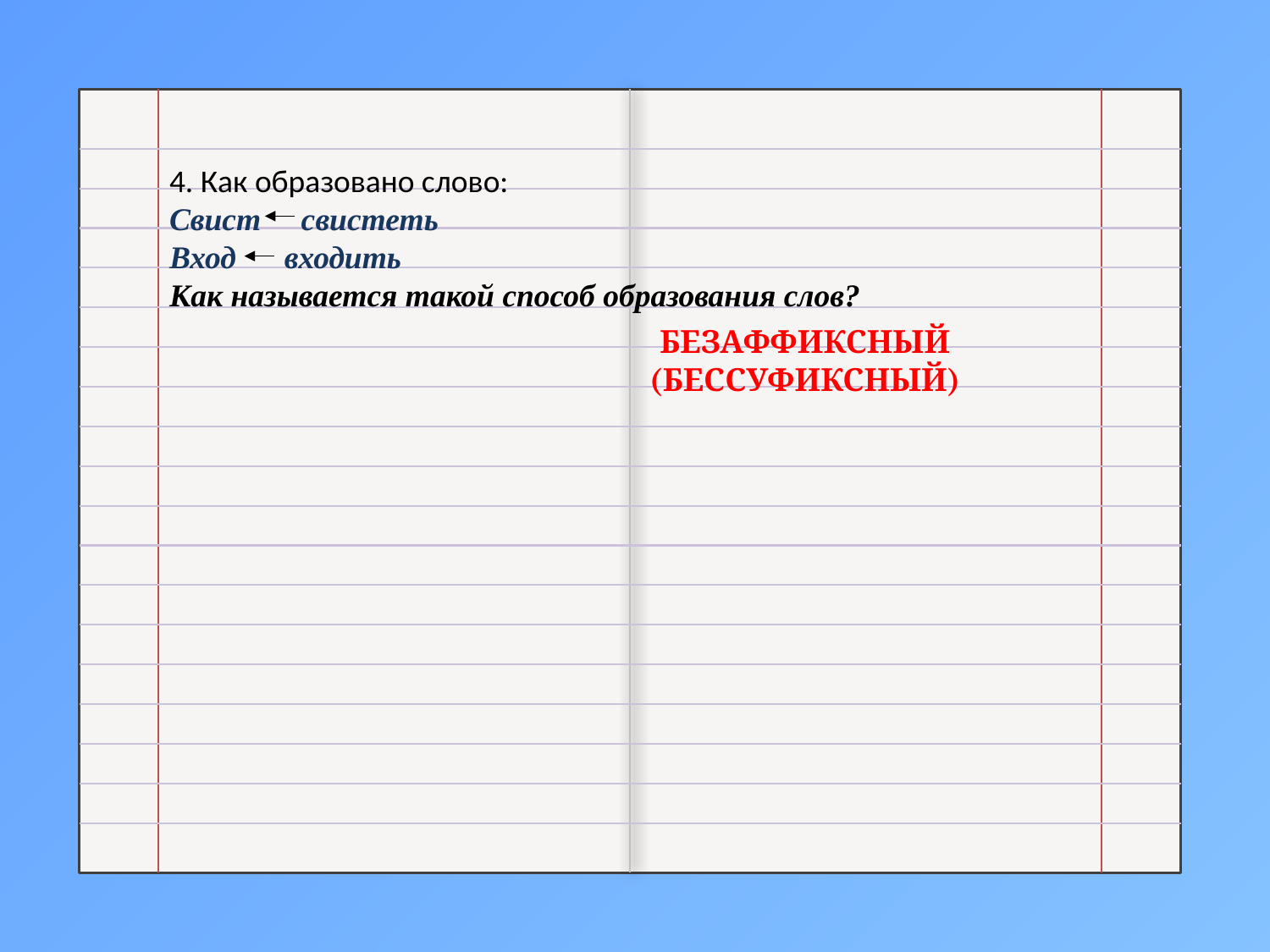

4. Как образовано слово:
Свист     свистеть
Вход      входить
Как называется такой способ образования слов?
БЕЗАФФИКСНЫЙ (БЕССУФИКСНЫЙ)